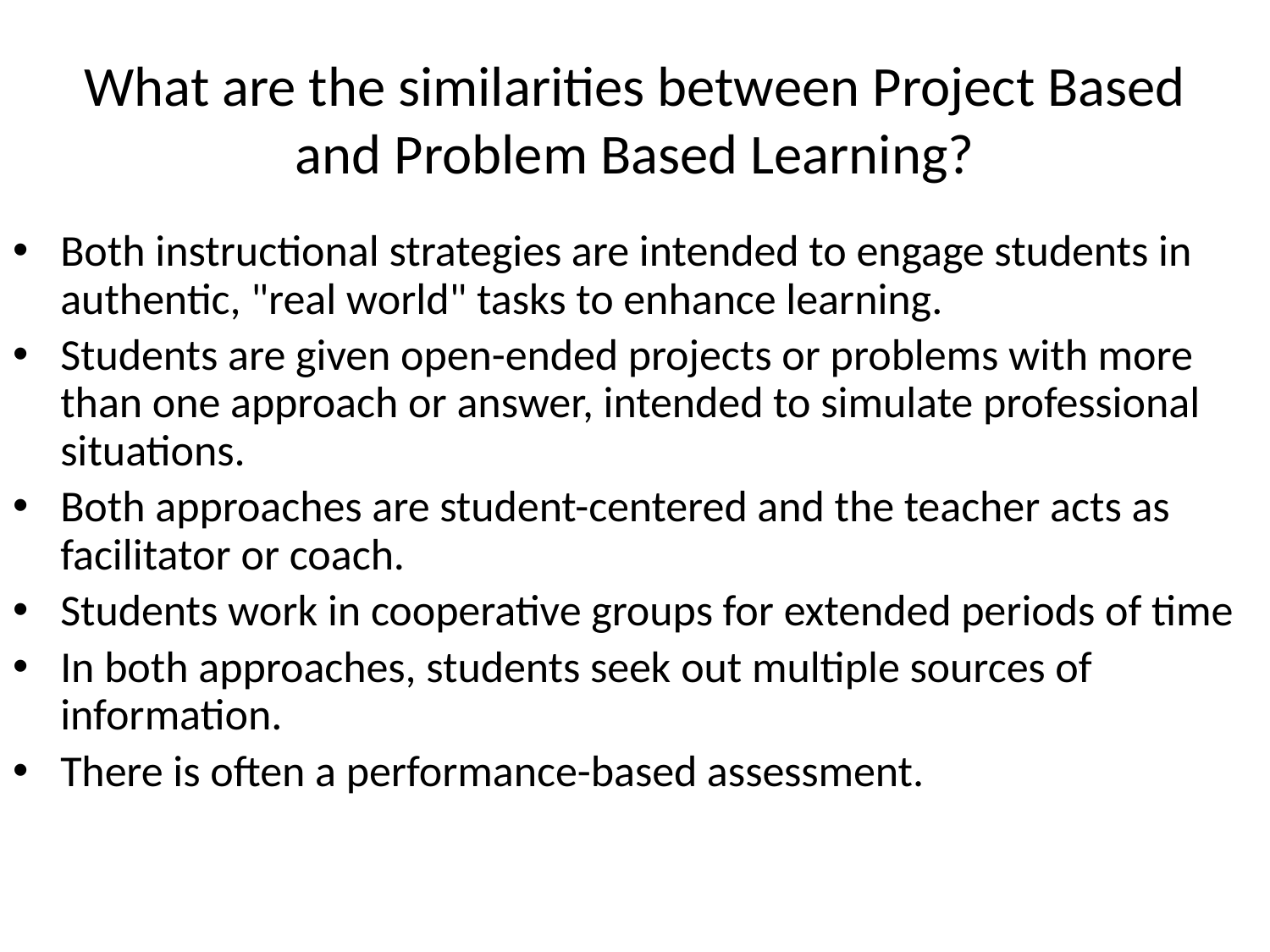

# What are the similarities between Project Based and Problem Based Learning?
Both instructional strategies are intended to engage students in authentic, "real world" tasks to enhance learning.
Students are given open-ended projects or problems with more than one approach or answer, intended to simulate professional situations.
Both approaches are student-centered and the teacher acts as facilitator or coach.
Students work in cooperative groups for extended periods of time
In both approaches, students seek out multiple sources of information.
There is often a performance-based assessment.